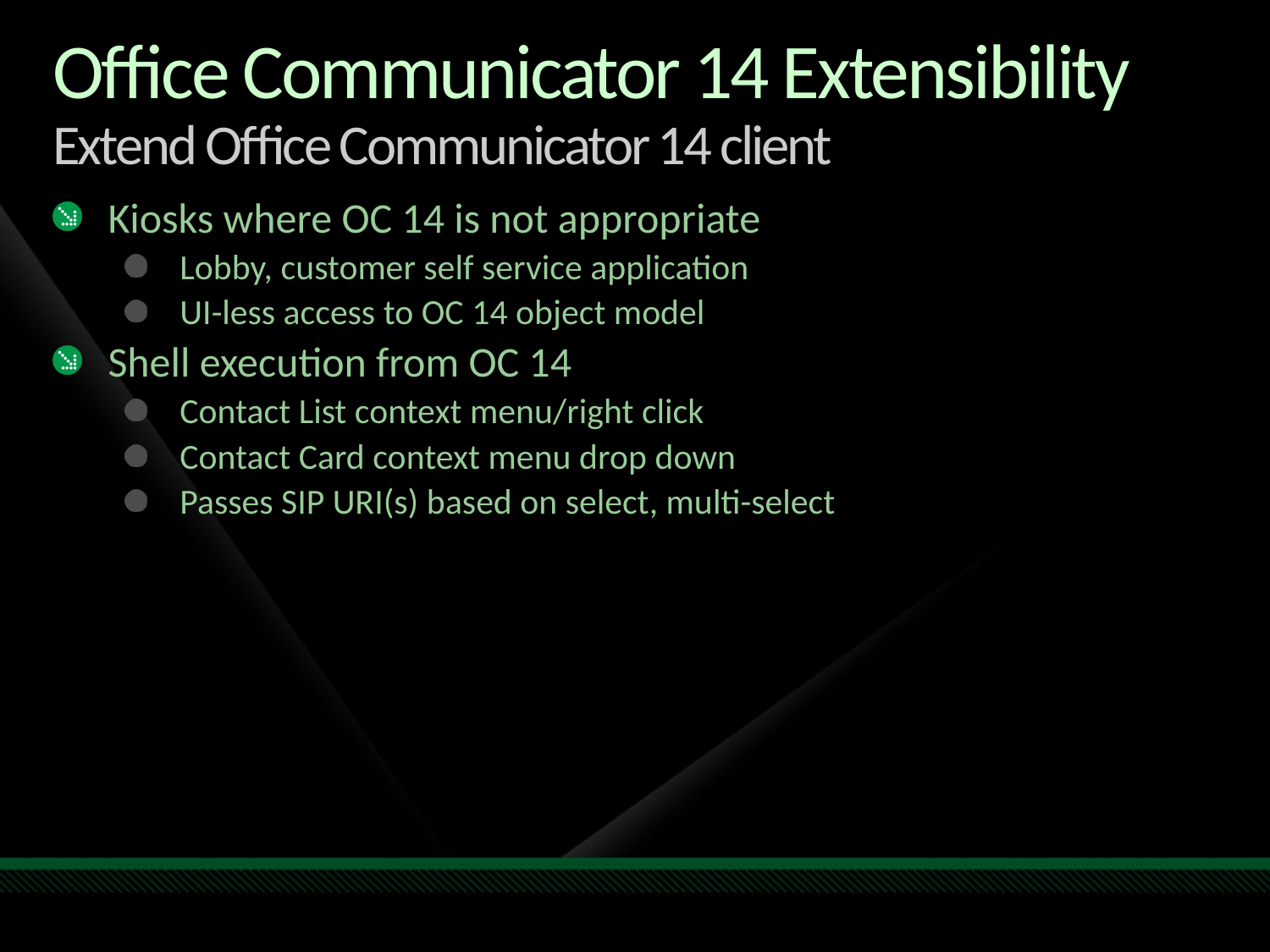

# Office Communicator 14 Extensibility Extend Office Communicator 14 client
Kiosks where OC 14 is not appropriate
Lobby, customer self service application
UI-less access to OC 14 object model
Shell execution from OC 14
Contact List context menu/right click
Contact Card context menu drop down
Passes SIP URI(s) based on select, multi-select